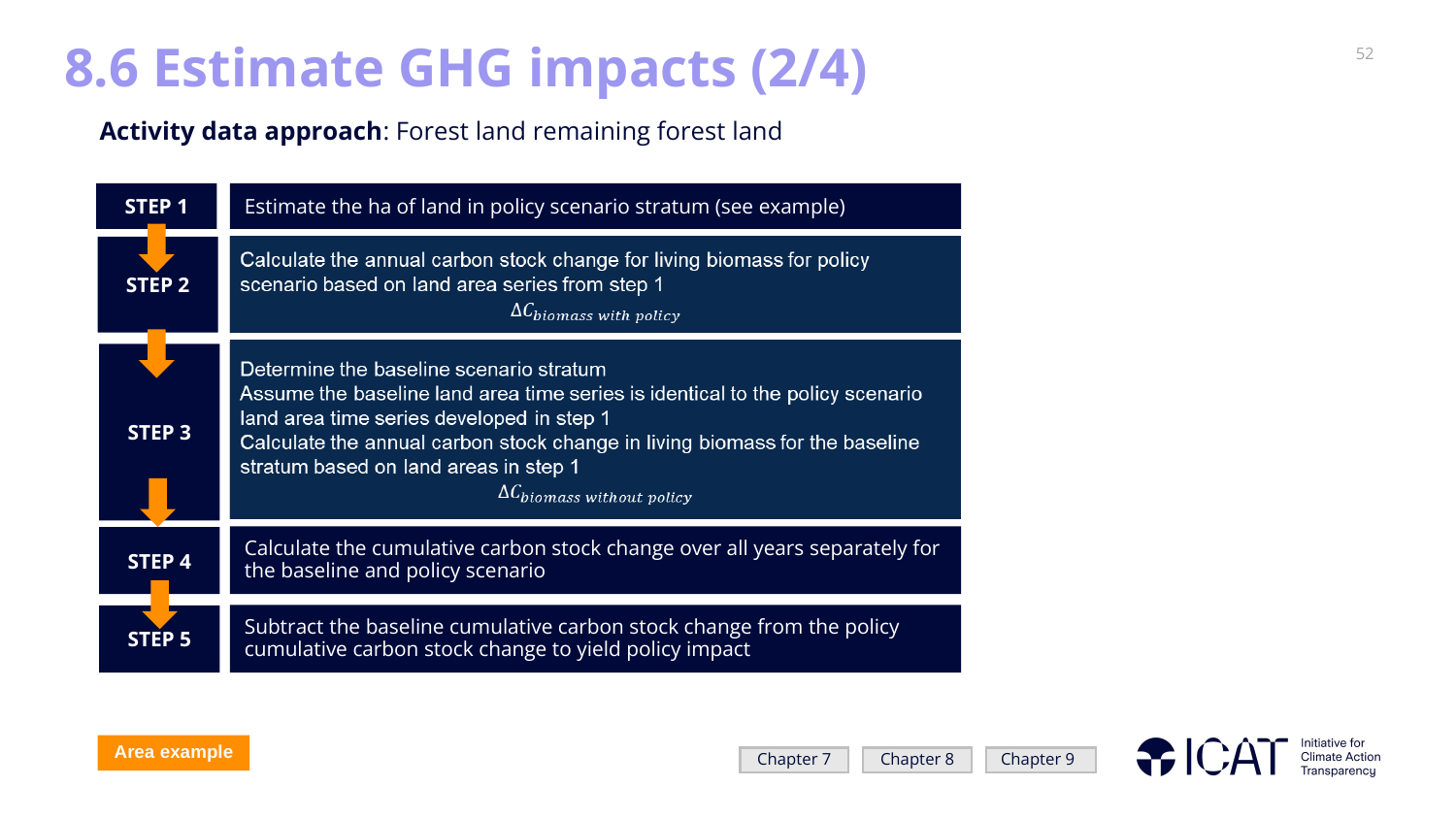

# 8.6 Estimate GHG impacts (2/4)

Activity data approach: Forest land remaining forest land
Estimate the ha of land in policy scenario stratum (see example)
STEP 1

STEP 2

STEP 3

Calculate the cumulative carbon stock change over all years separately for the baseline and policy scenario
STEP 4

Subtract the baseline cumulative carbon stock change from the policy cumulative carbon stock change to yield policy impact
STEP 5
Area example
Chapter 7

Chapter 8

Chapter 9